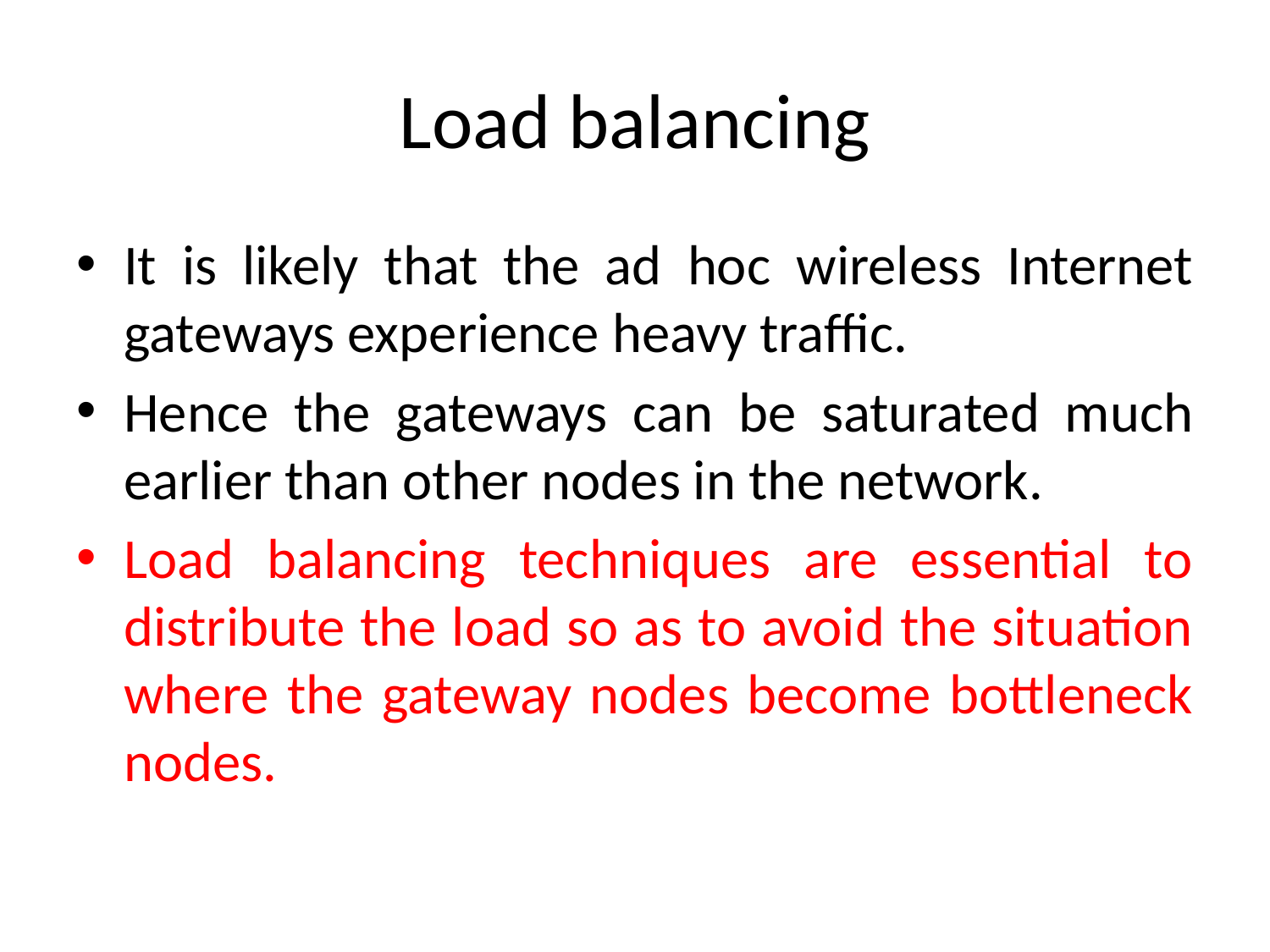

# Load balancing
It is likely that the ad hoc wireless Internet gateways experience heavy traffic.
Hence the gateways can be saturated much earlier than other nodes in the network.
Load balancing techniques are essential to distribute the load so as to avoid the situation where the gateway nodes become bottleneck nodes.